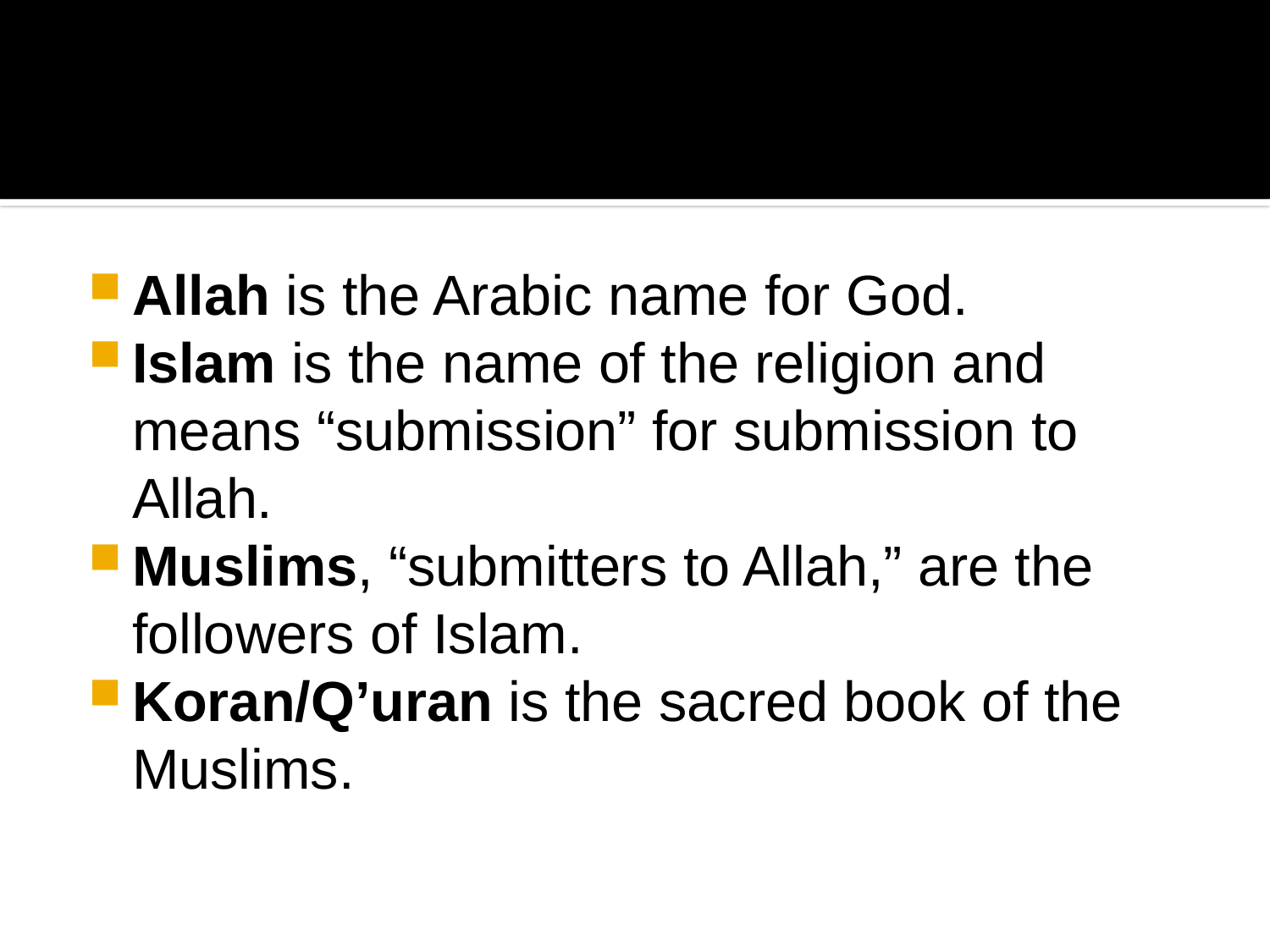

#
Allah is the Arabic name for God.
Islam is the name of the religion and means “submission” for submission to Allah.
Muslims, “submitters to Allah,” are the followers of Islam.
Koran/Q’uran is the sacred book of the Muslims.